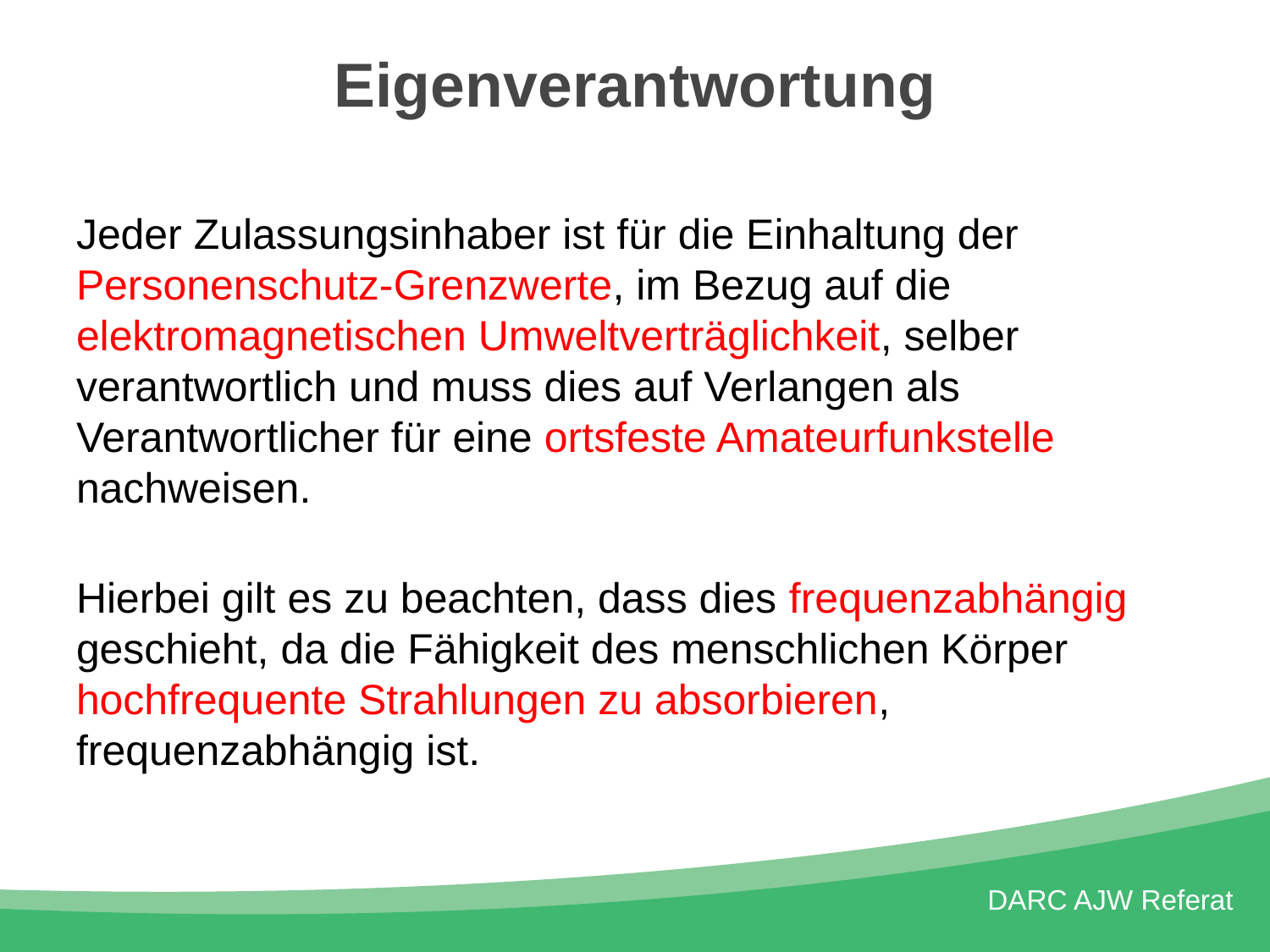

# Eigenverantwortung
Jeder Zulassungsinhaber ist für die Einhaltung der Personenschutz-Grenzwerte, im Bezug auf die elektromagnetischen Umweltverträglichkeit, selber verantwortlich und muss dies auf Verlangen als Verantwortlicher für eine ortsfeste Amateurfunkstelle nachweisen.
Hierbei gilt es zu beachten, dass dies frequenzabhängig geschieht, da die Fähigkeit des menschlichen Körper hochfrequente Strahlungen zu absorbieren, frequenzabhängig ist.